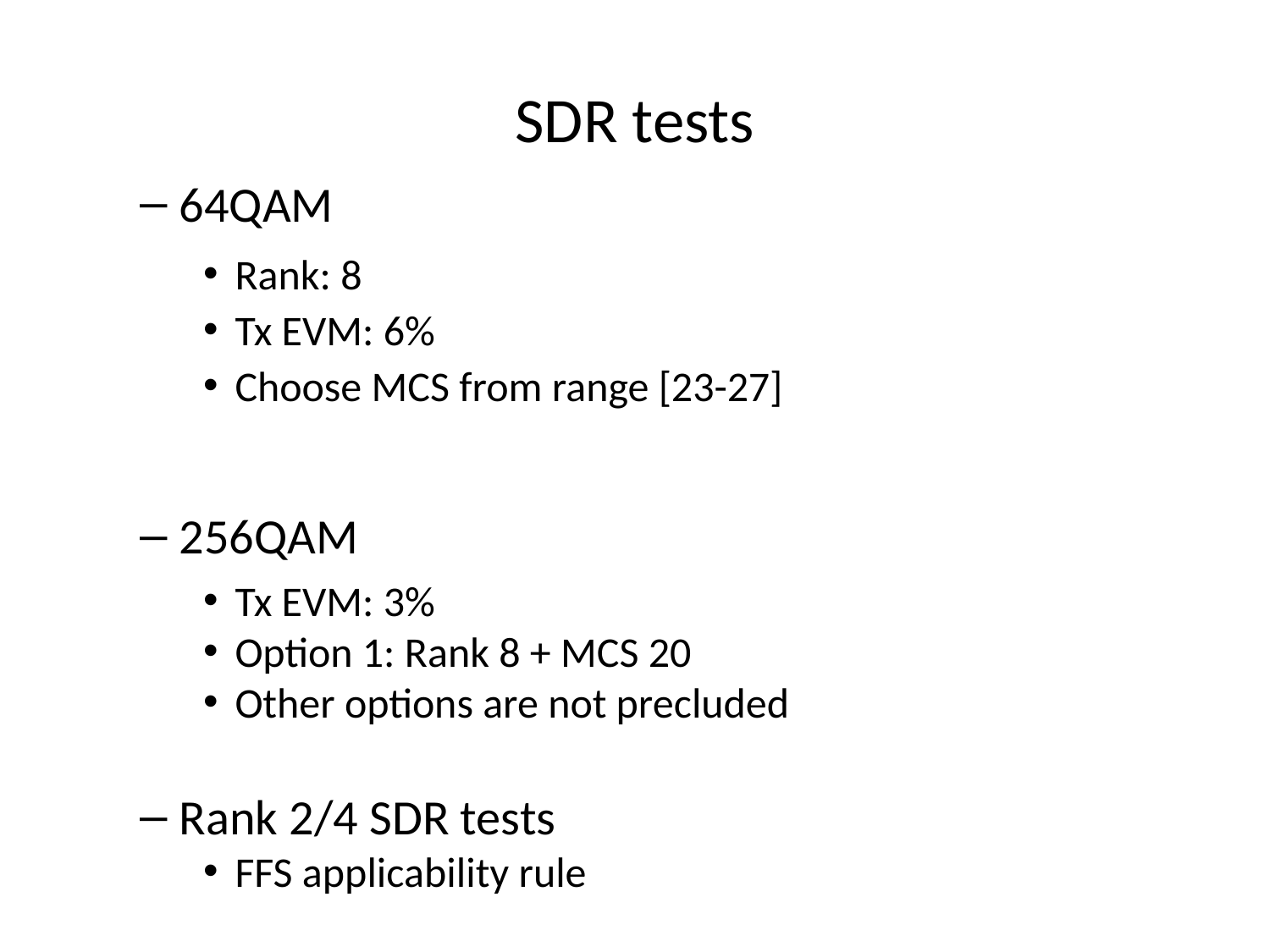

# SDR tests
64QAM
Rank: 8
Tx EVM: 6%
Choose MCS from range [23-27]

256QAM
Tx EVM: 3%
Option 1: Rank 8 + MCS 20
Other options are not precluded

Rank 2/4 SDR tests
FFS applicability rule